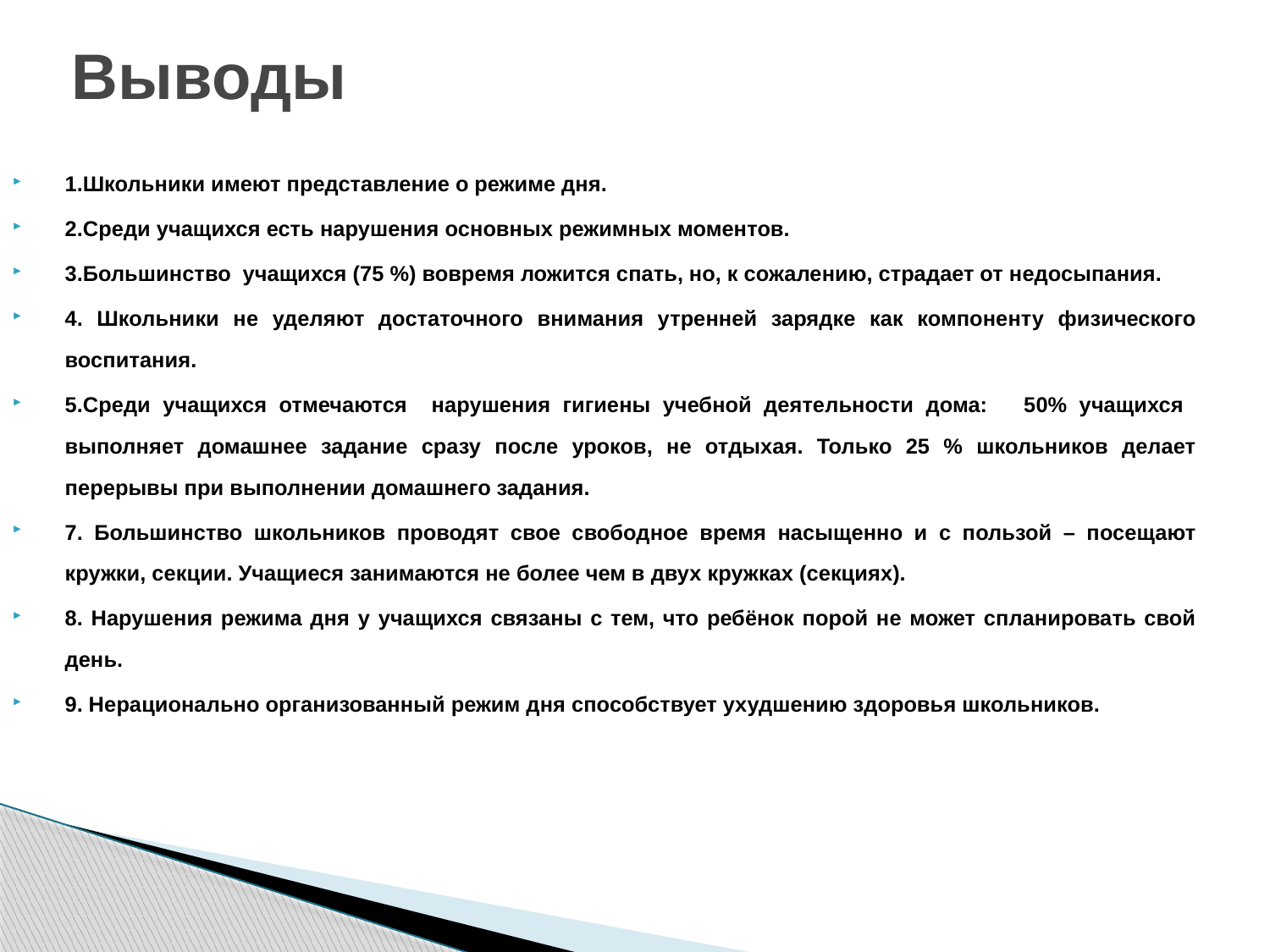

# Выводы
1.Школьники имеют представление о режиме дня.
2.Среди учащихся есть нарушения основных режимных моментов.
3.Большинство  учащихся (75 %) вовремя ложится спать, но, к сожалению, страдает от недосыпания.
4. Школьники не уделяют достаточного внимания утренней зарядке как компоненту физического воспитания.
5.Среди учащихся отмечаются  нарушения гигиены учебной деятельности дома:   50% учащихся  выполняет домашнее задание сразу после уроков, не отдыхая. Только 25 % школьников делает перерывы при выполнении домашнего задания.
7. Большинство школьников проводят свое свободное время насыщенно и с пользой – посещают кружки, секции. Учащиеся занимаются не более чем в двух кружках (секциях).
8. Нарушения режима дня у учащихся связаны с тем, что ребёнок порой не может спланировать свой день.
9. Нерационально организованный режим дня способствует ухудшению здоровья школьников.